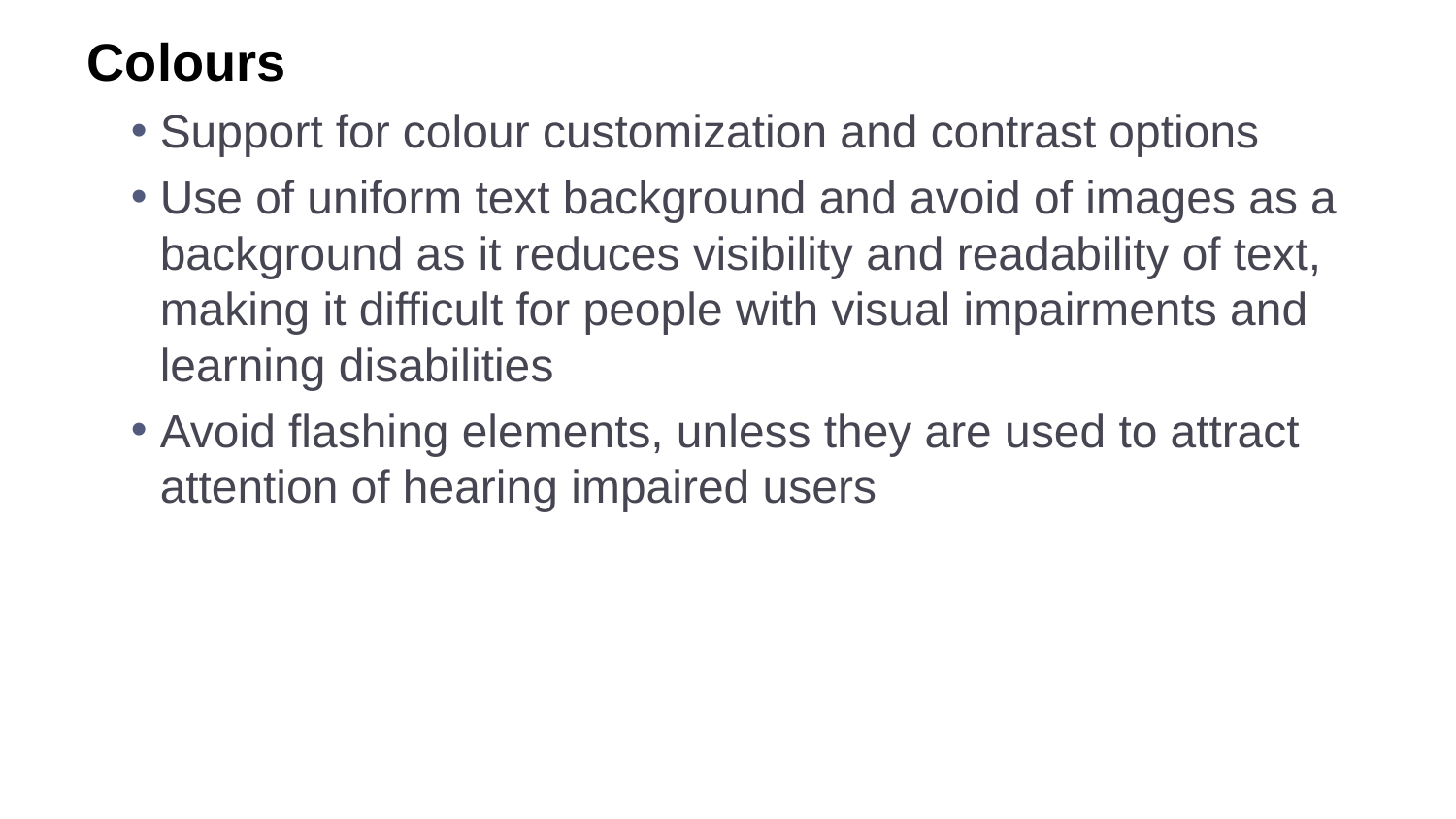

Colours
Support for colour customization and contrast options
Use of uniform text background and avoid of images as a background as it reduces visibility and readability of text, making it difficult for people with visual impairments and learning disabilities
Avoid flashing elements, unless they are used to attract attention of hearing impaired users